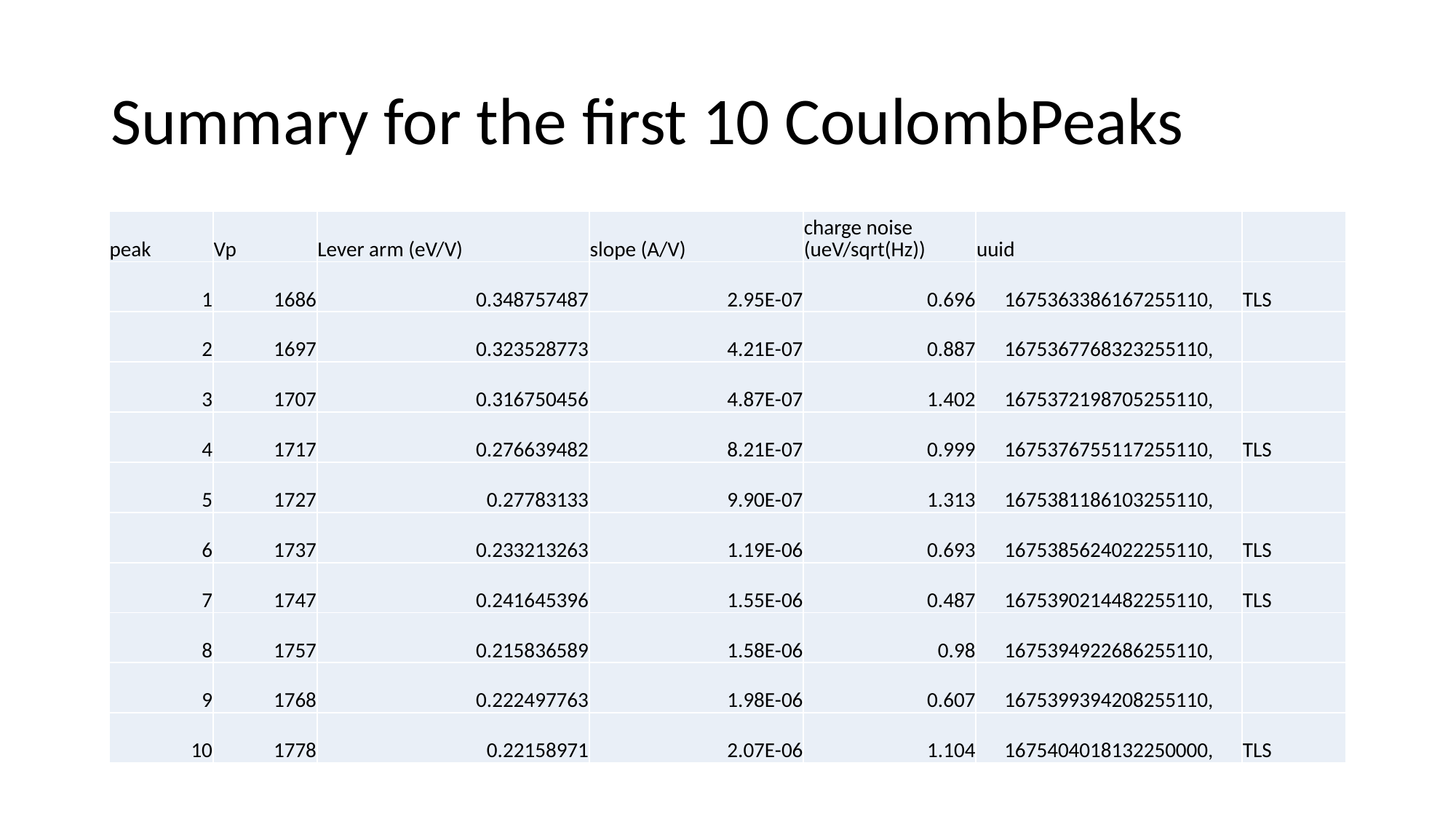

# Summary for the first 10 CoulombPeaks
| peak | Vp | Lever arm (eV/V) | slope (A/V) | charge noise (ueV/sqrt(Hz)) | uuid |  |
| --- | --- | --- | --- | --- | --- | --- |
| 1 | 1686 | 0.348757487 | 2.95E-07 | 0.696 | 1675363386167255110, | TLS |
| 2 | 1697 | 0.323528773 | 4.21E-07 | 0.887 | 1675367768323255110, |  |
| 3 | 1707 | 0.316750456 | 4.87E-07 | 1.402 | 1675372198705255110, |  |
| 4 | 1717 | 0.276639482 | 8.21E-07 | 0.999 | 1675376755117255110, | TLS |
| 5 | 1727 | 0.27783133 | 9.90E-07 | 1.313 | 1675381186103255110, |  |
| 6 | 1737 | 0.233213263 | 1.19E-06 | 0.693 | 1675385624022255110, | TLS |
| 7 | 1747 | 0.241645396 | 1.55E-06 | 0.487 | 1675390214482255110, | TLS |
| 8 | 1757 | 0.215836589 | 1.58E-06 | 0.98 | 1675394922686255110, |  |
| 9 | 1768 | 0.222497763 | 1.98E-06 | 0.607 | 1675399394208255110, |  |
| 10 | 1778 | 0.22158971 | 2.07E-06 | 1.104 | 1675404018132250000, | TLS |